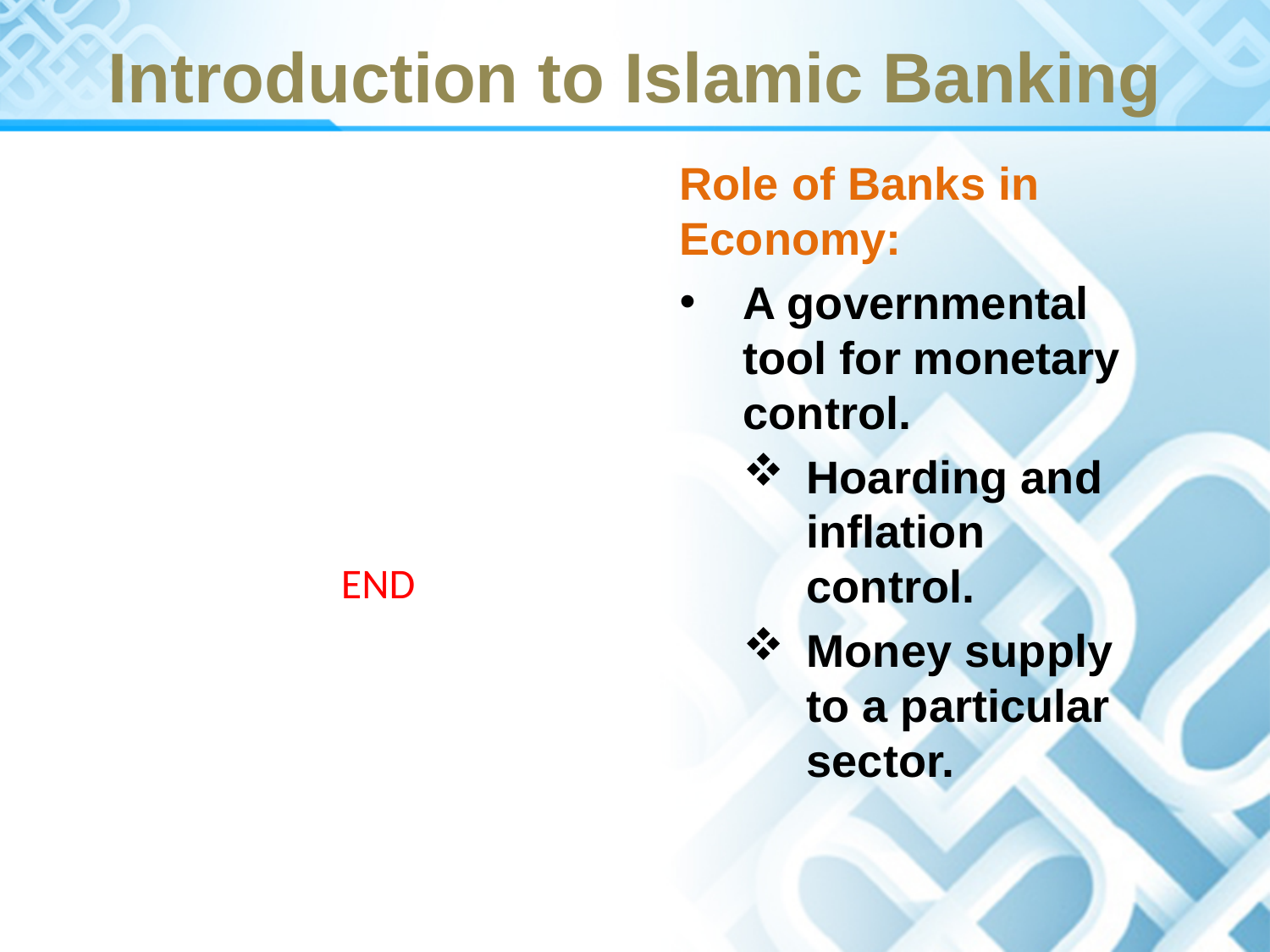

Introduction to Islamic Banking
Role of Banks in Economy:
A governmental tool for monetary control.
Hoarding and inflation control.
Money supply to a particular sector.
END